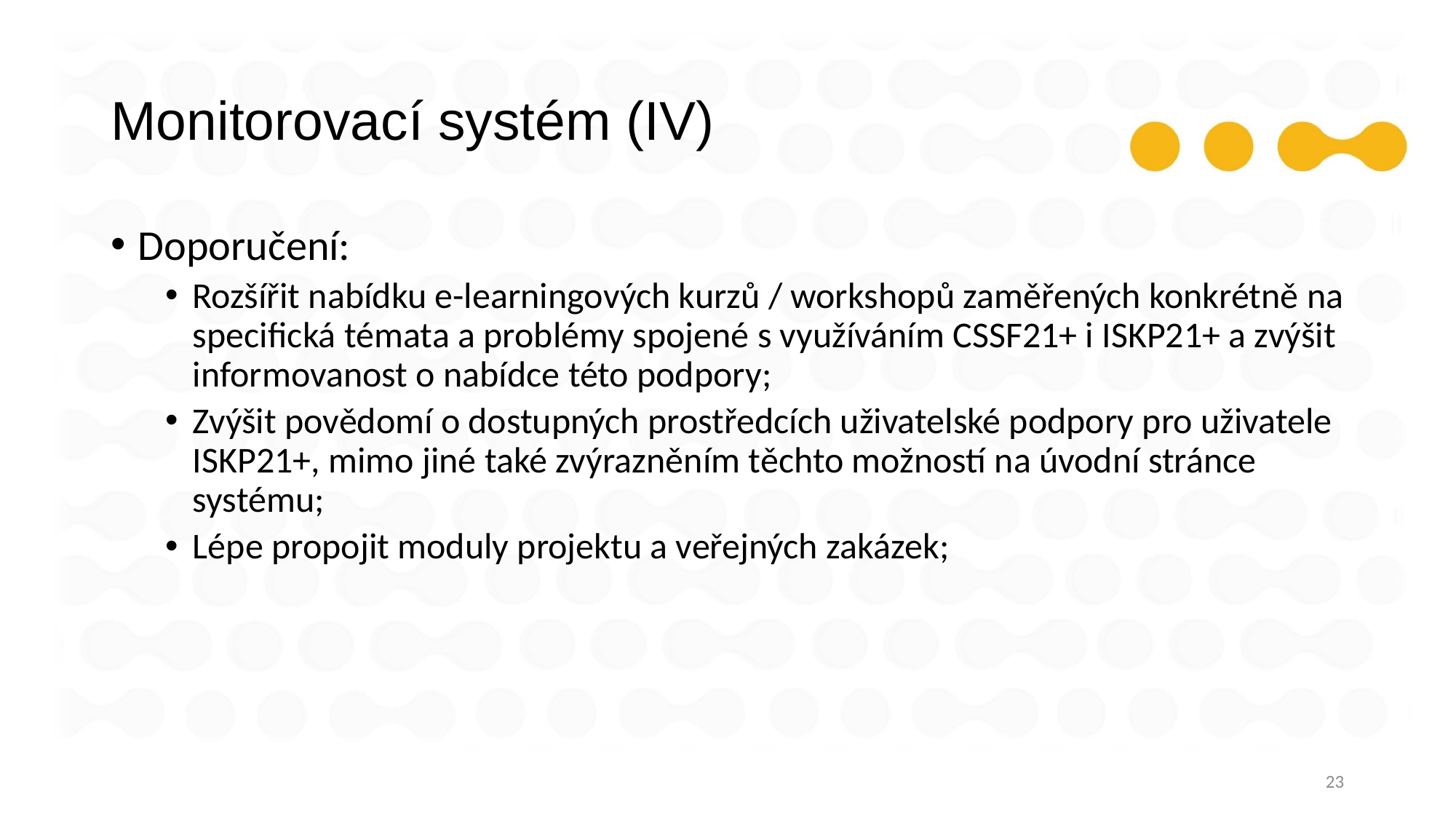

# Monitorovací systém (IV)
Doporučení:
Rozšířit nabídku e-learningových kurzů / workshopů zaměřených konkrétně na specifická témata a problémy spojené s využíváním CSSF21+ i ISKP21+ a zvýšit informovanost o nabídce této podpory;
Zvýšit povědomí o dostupných prostředcích uživatelské podpory pro uživatele ISKP21+, mimo jiné také zvýrazněním těchto možností na úvodní stránce systému;
Lépe propojit moduly projektu a veřejných zakázek;

23